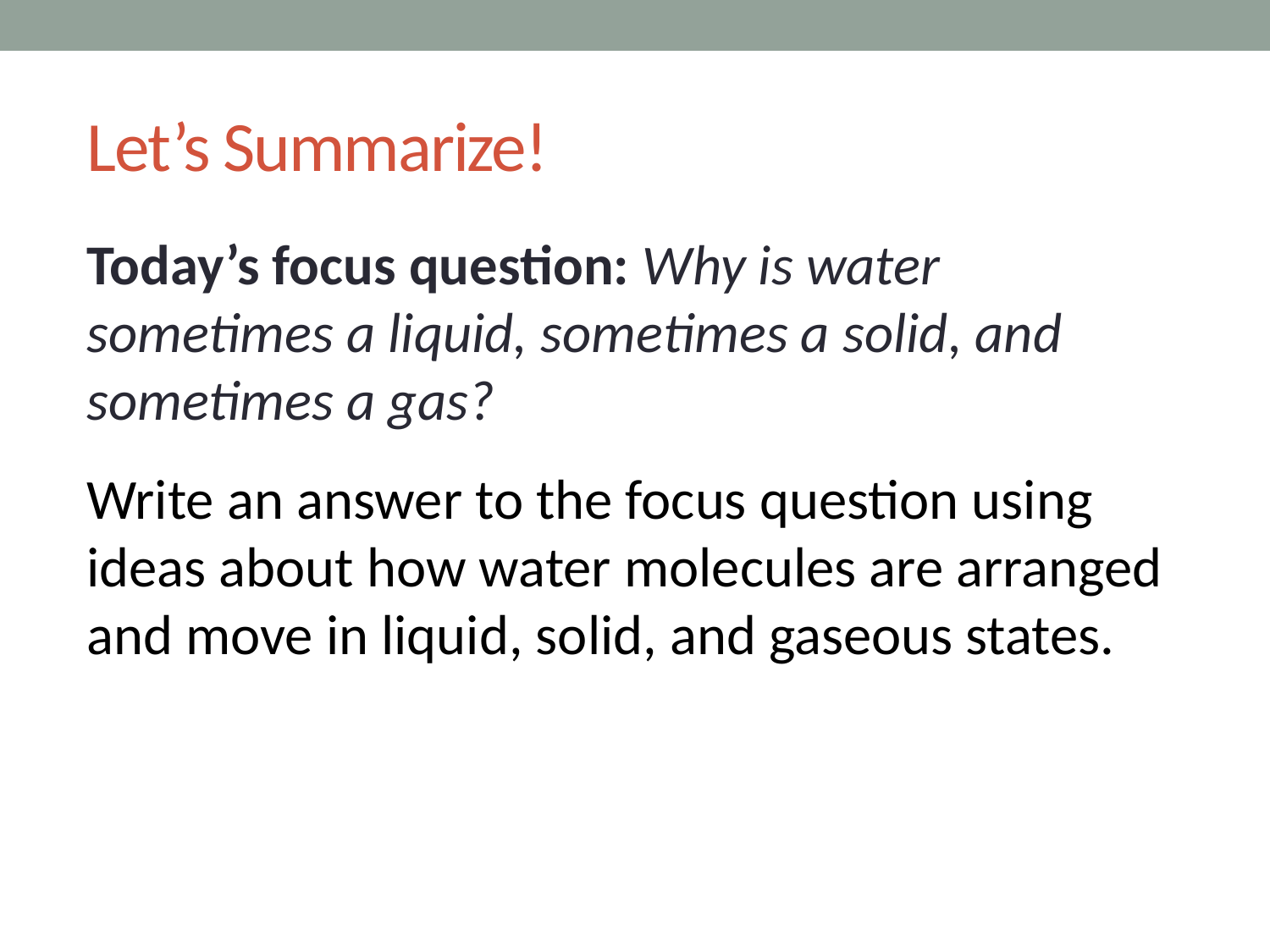

# Let’s Summarize!
Today’s focus question: Why is water sometimes a liquid, sometimes a solid, and sometimes a gas?
Write an answer to the focus question using ideas about how water molecules are arranged and move in liquid, solid, and gaseous states.